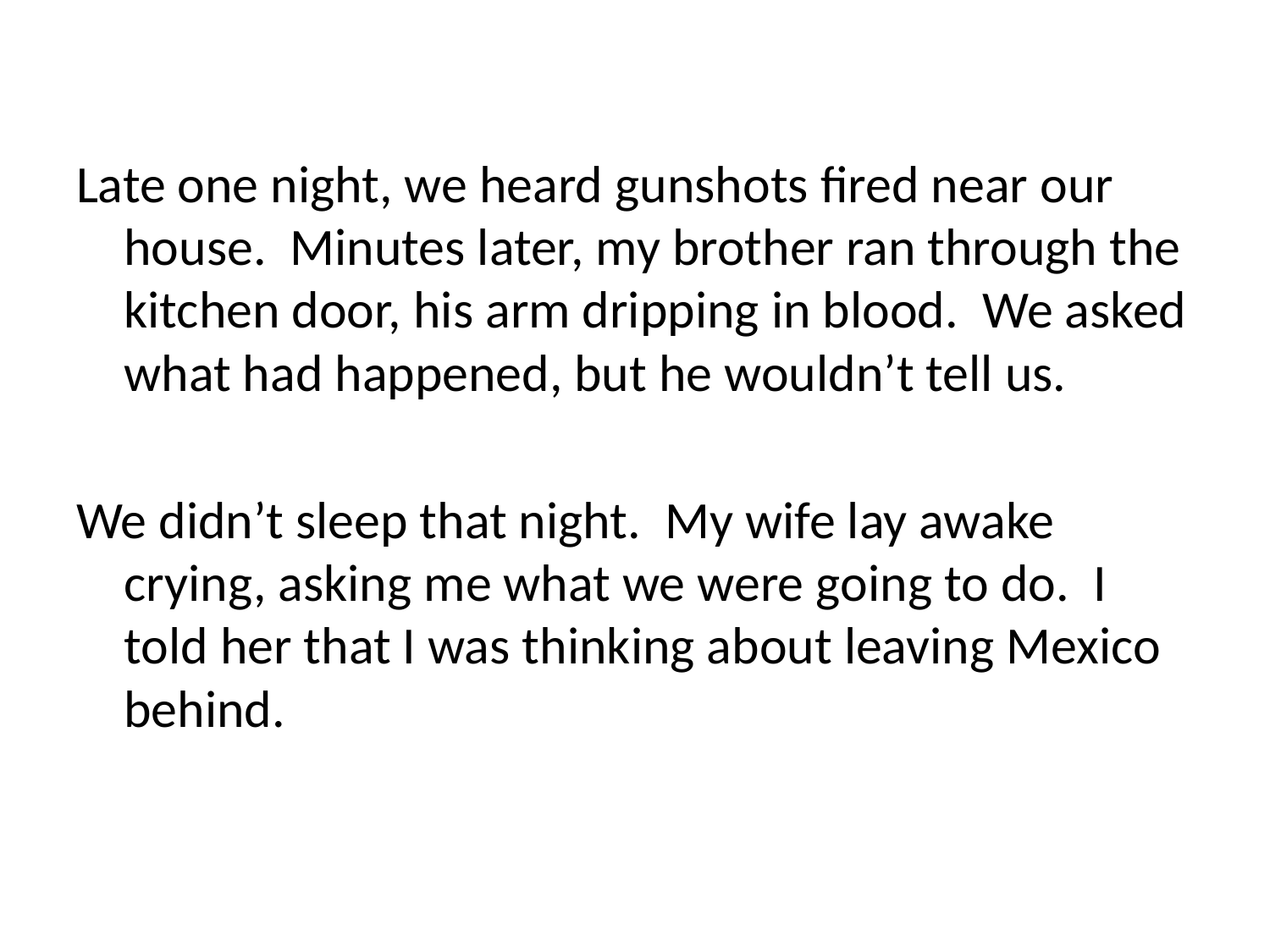

Late one night, we heard gunshots fired near our house.  Minutes later, my brother ran through the kitchen door, his arm dripping in blood.  We asked what had happened, but he wouldn’t tell us.

We didn’t sleep that night.  My wife lay awake crying, asking me what we were going to do.  I told her that I was thinking about leaving Mexico behind.